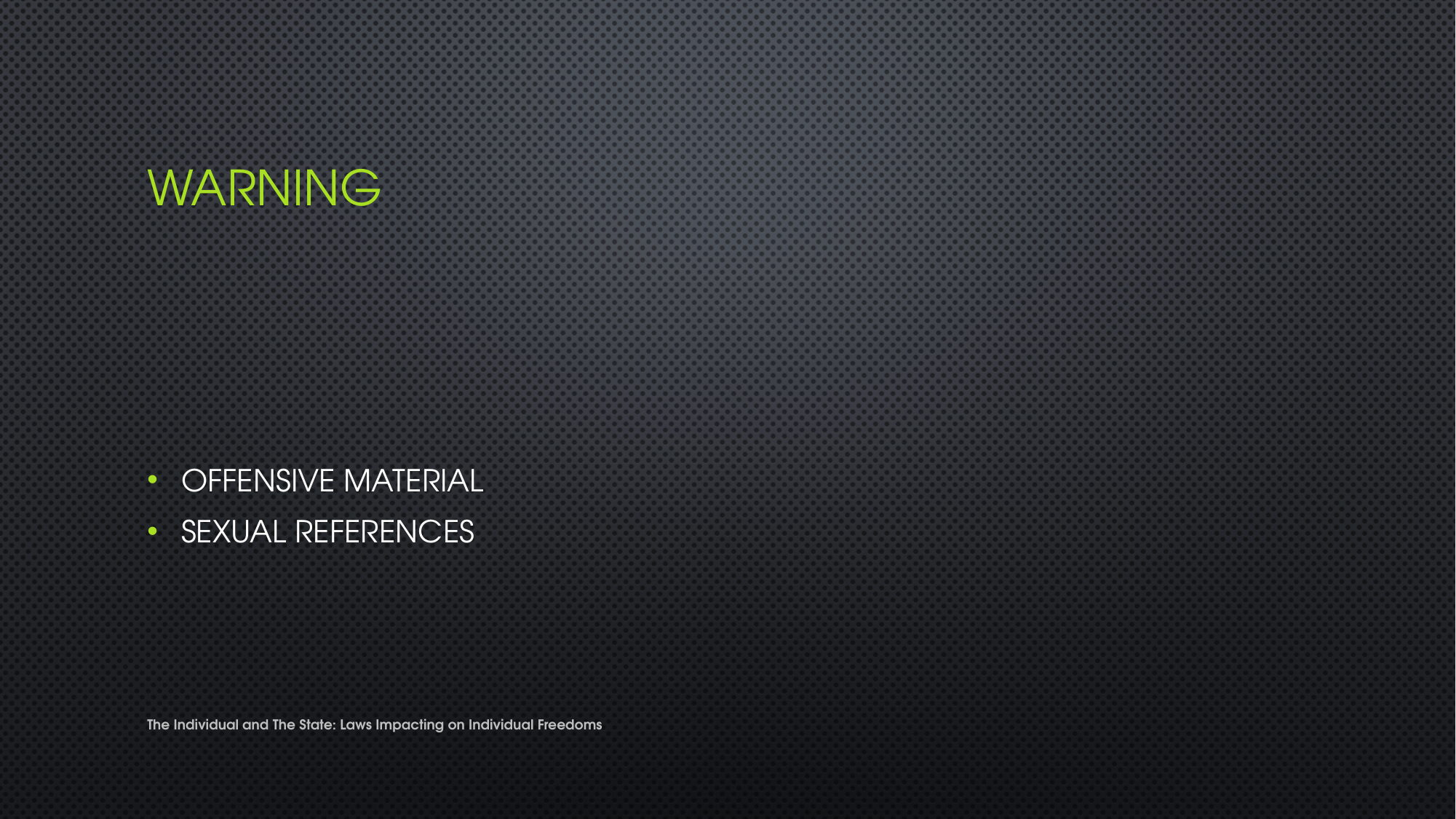

# warning
Offensive material
Sexual references
The Individual and The State: Laws Impacting on Individual Freedoms